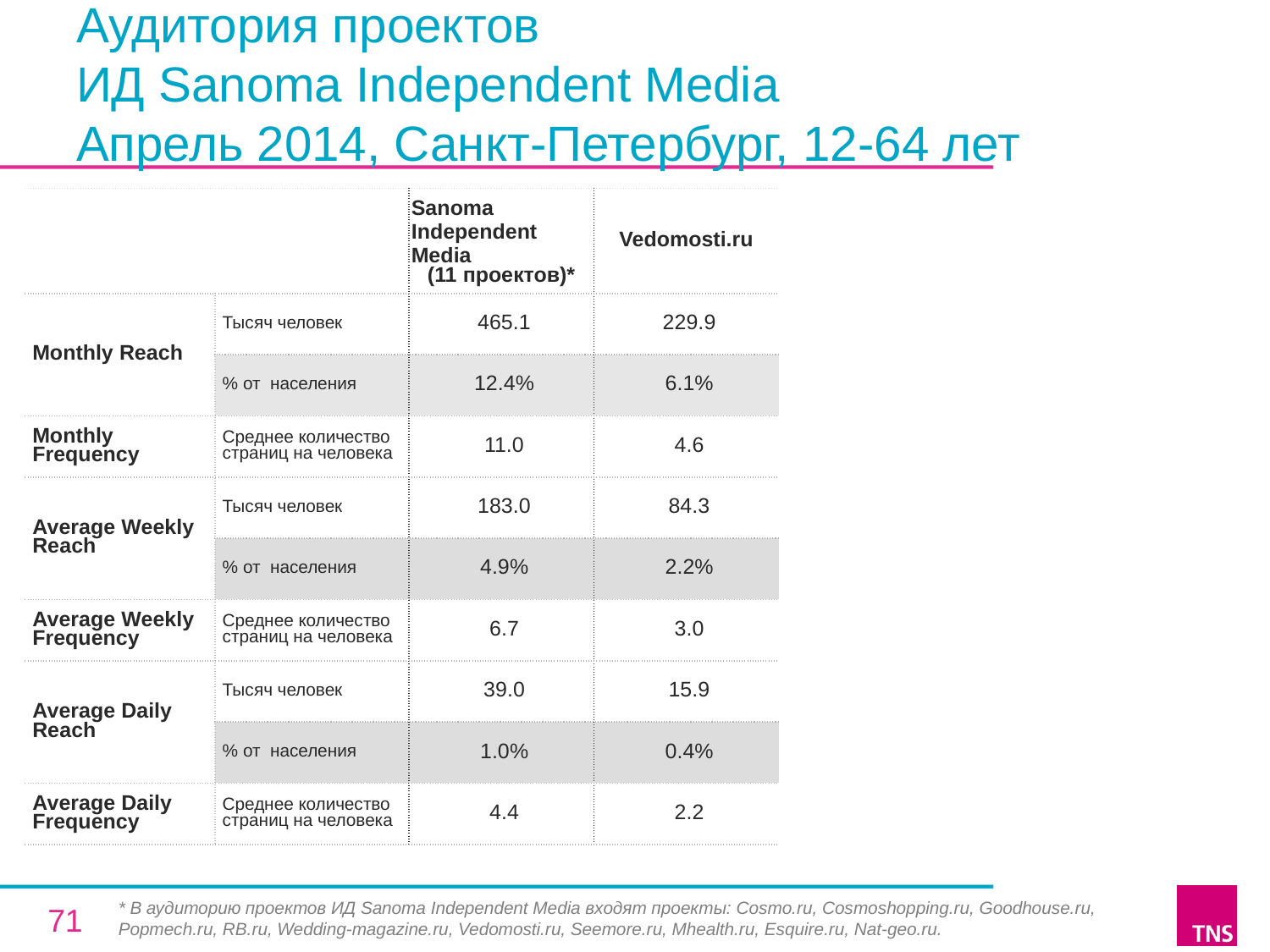

# Аудитория проектов ИД Sanoma Independent Media Апрель 2014, Санкт-Петербург, 12-64 лет
|  |  | Sanoma Independent Media (11 проектов)\* | Vedomosti.ru |
| --- | --- | --- | --- |
| Monthly Reach | Тысяч человек | 465.1 | 229.9 |
|  | % от населения | 12.4% | 6.1% |
| Monthly Frequency | Среднее количество страниц на человека | 11.0 | 4.6 |
| Average Weekly Reach | Тысяч человек | 183.0 | 84.3 |
|  | % от населения | 4.9% | 2.2% |
| Average Weekly Frequency | Среднее количество страниц на человека | 6.7 | 3.0 |
| Average Daily Reach | Тысяч человек | 39.0 | 15.9 |
|  | % от населения | 1.0% | 0.4% |
| Average Daily Frequency | Среднее количество страниц на человека | 4.4 | 2.2 |
* В аудиторию проектов ИД Sanoma Independent Media входят проекты: Cosmo.ru, Cosmoshopping.ru, Goodhouse.ru, Popmech.ru, RB.ru, Wedding-magazine.ru, Vedomosti.ru, Seemore.ru, Mhealth.ru, Esquire.ru, Nat-geo.ru.
71